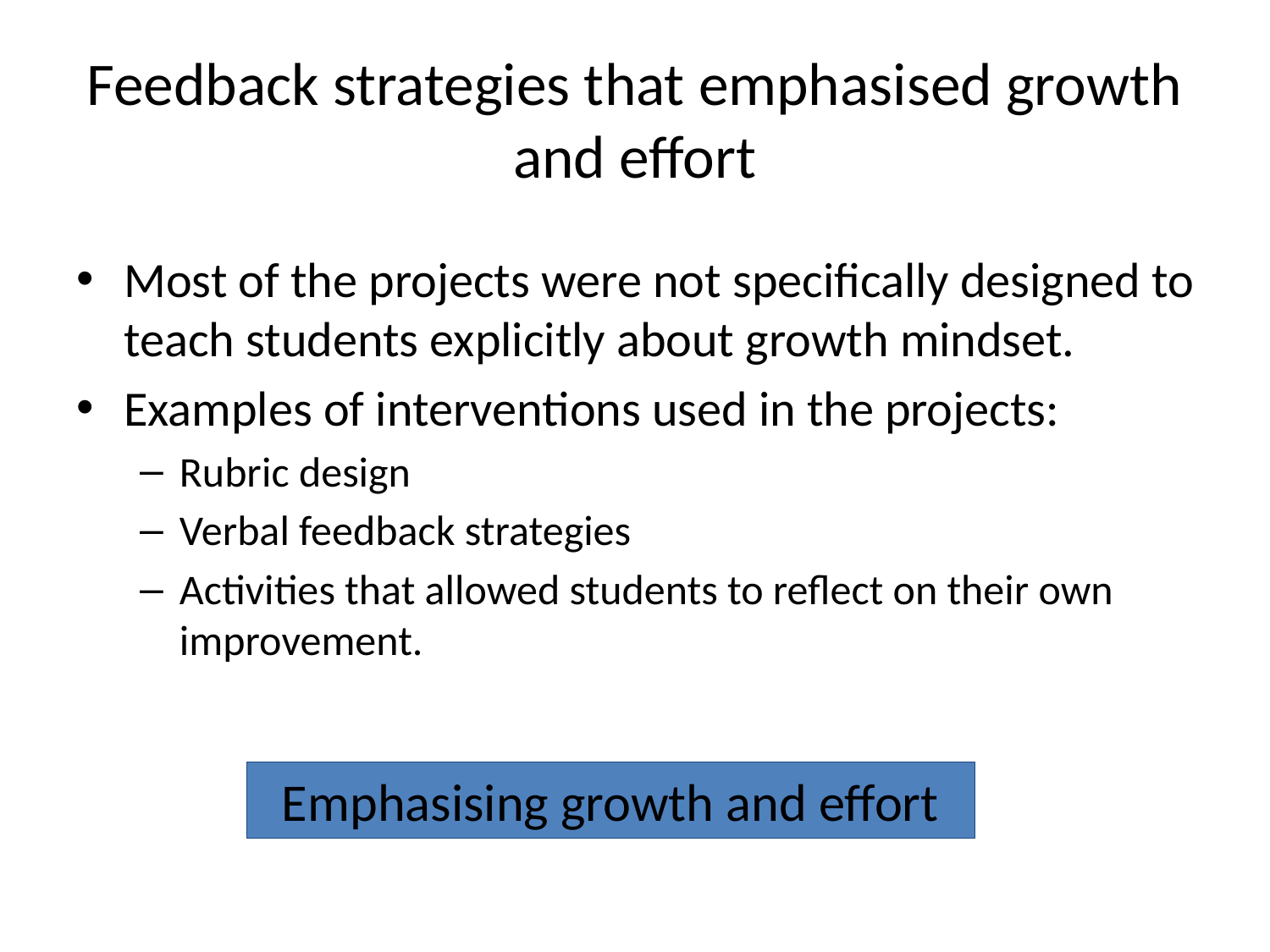

# Feedback strategies that emphasised growth and effort
Most of the projects were not specifically designed to teach students explicitly about growth mindset.
Examples of interventions used in the projects:
Rubric design
Verbal feedback strategies
Activities that allowed students to reflect on their own improvement.

Emphasising growth and effort